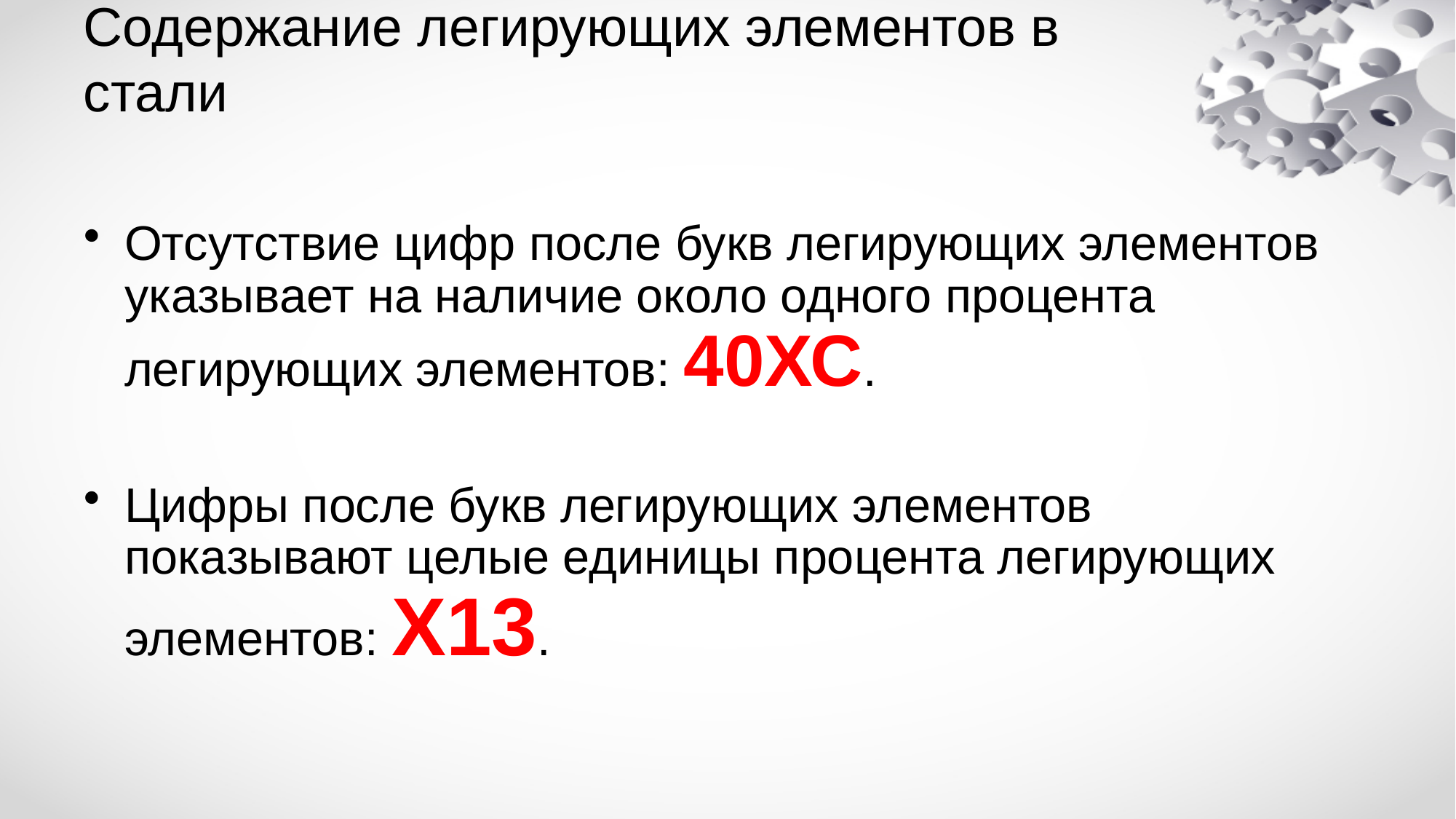

# Содержание легирующих элементов в стали

Отсутствие цифр после букв легирующих элементов указывает на наличие около одного процента легирующих элементов: 40ХС.

Цифры после букв легирующих элементов показывают целые единицы процента легирующих элементов: Х13.